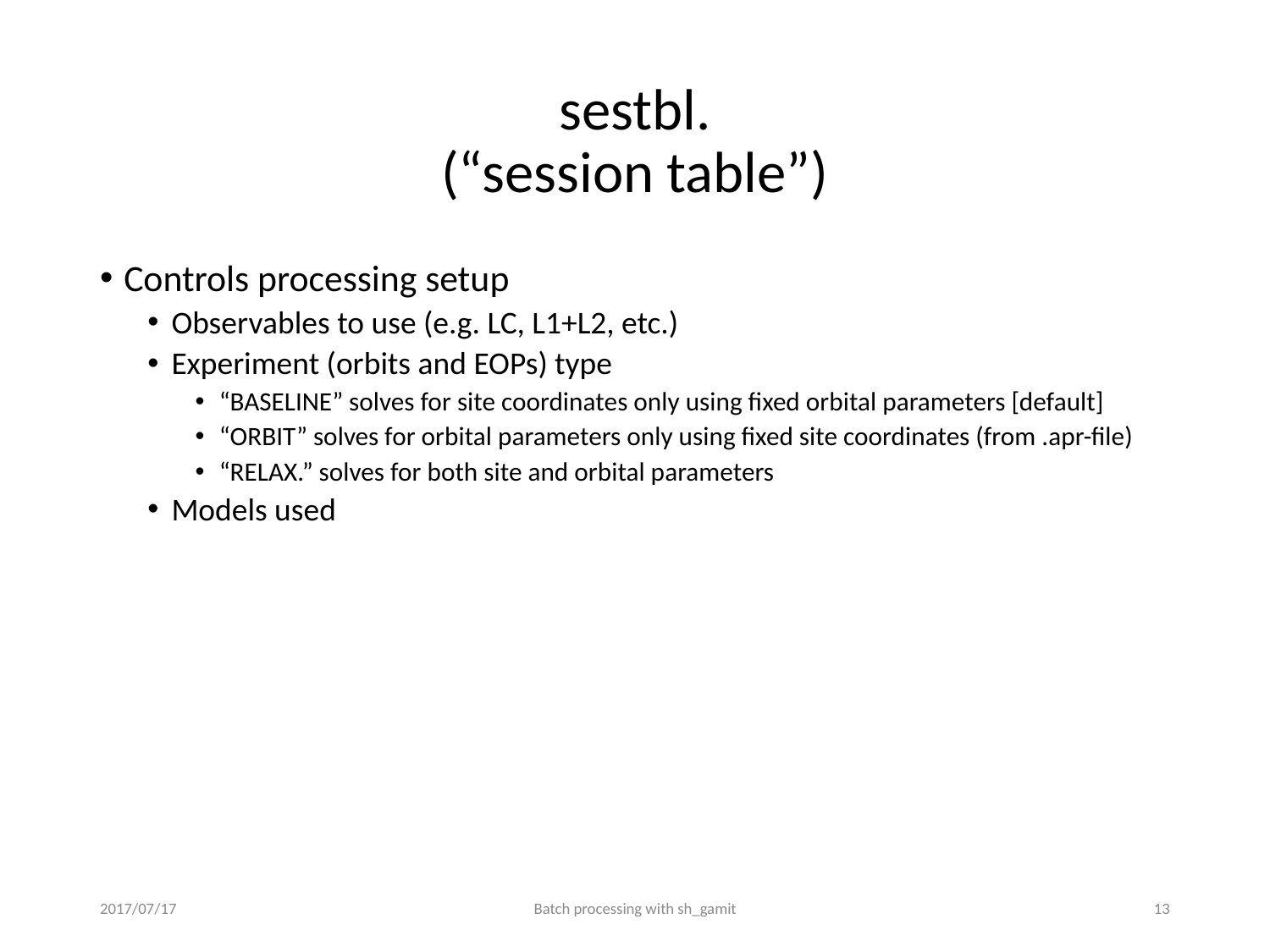

# sestbl.
(“session table”)
Controls processing setup
Observables to use (e.g. LC, L1+L2, etc.)
Experiment (orbits and EOPs) type
“BASELINE” solves for site coordinates only using fixed orbital parameters [default]
“ORBIT” solves for orbital parameters only using fixed site coordinates (from .apr-file)
“RELAX.” solves for both site and orbital parameters
Models used
2017/07/17
Batch processing with sh_gamit
13